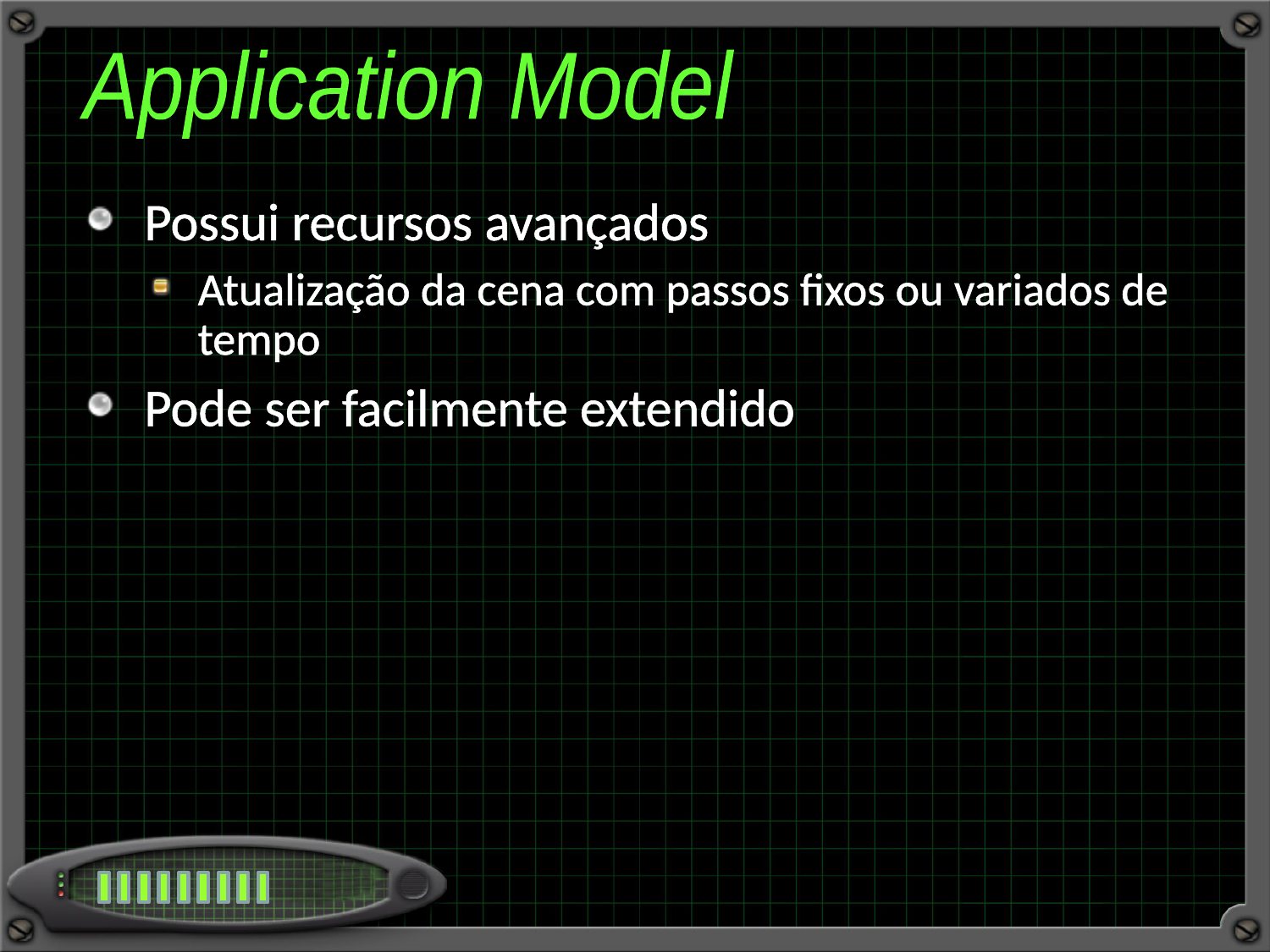

Application Model
Possui recursos avançados
Atualização da cena com passos fixos ou variados de tempo
Pode ser facilmente extendido